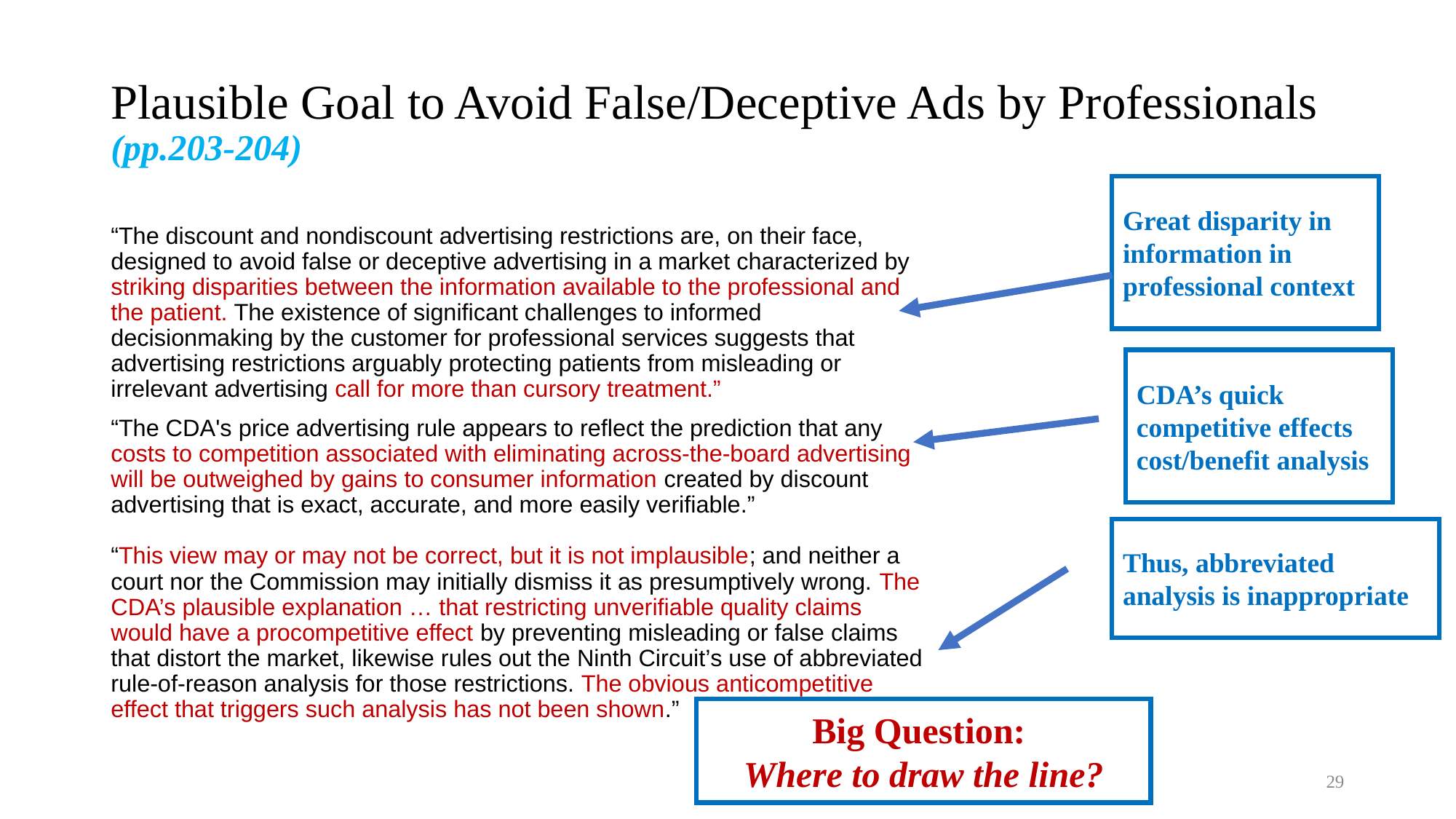

# Plausible Goal to Avoid False/Deceptive Ads by Professionals (pp.203-204)
Great disparity in information in professional context
“The discount and nondiscount advertising restrictions are, on their face, designed to avoid false or deceptive advertising in a market characterized by striking disparities between the information available to the professional and the patient. The existence of significant challenges to informed decisionmaking by the customer for professional services suggests that advertising restrictions arguably protecting patients from misleading or irrelevant advertising call for more than cursory treatment.”
“The CDA's price advertising rule appears to reflect the prediction that any costs to competition associated with eliminating across-the-board advertising will be outweighed by gains to consumer information created by discount advertising that is exact, accurate, and more easily verifiable.”
“This view may or may not be correct, but it is not implausible; and neither a court nor the Commission may initially dismiss it as presumptively wrong. The CDA’s plausible explanation … that restricting unverifiable quality claims would have a procompetitive effect by preventing misleading or false claims that distort the market, likewise rules out the Ninth Circuit’s use of abbreviated rule-of-reason analysis for those restrictions. The obvious anticompetitive effect that triggers such analysis has not been shown.”
CDA’s quick competitive effects cost/benefit analysis
Thus, abbreviated analysis is inappropriate
Big Question:
Where to draw the line?
29